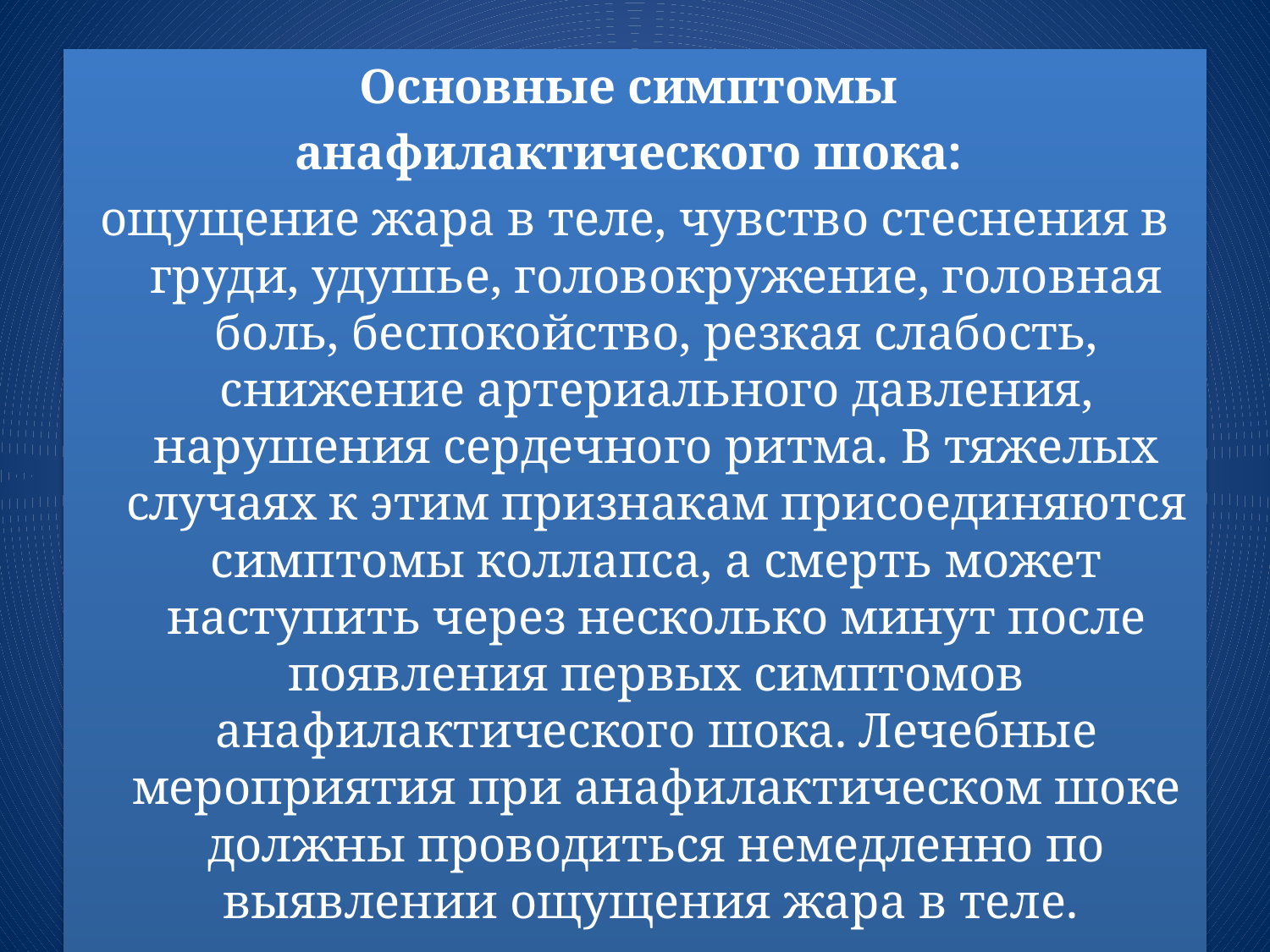

Основные симптомы
анафилактического шока:
ощущение жара в теле, чувство стеснения в груди, удушье, головокружение, головная боль, беспокойство, резкая слабость, снижение артериального давления, нарушения сердечного ритма. В тяжелых случаях к этим признакам присоединяются симптомы коллапса, а смерть может наступить через несколько минут после появления первых симптомов анафилактического шока. Лечебные мероприятия при анафилактическом шоке должны проводиться немедленно по выявлении ощущения жара в теле.